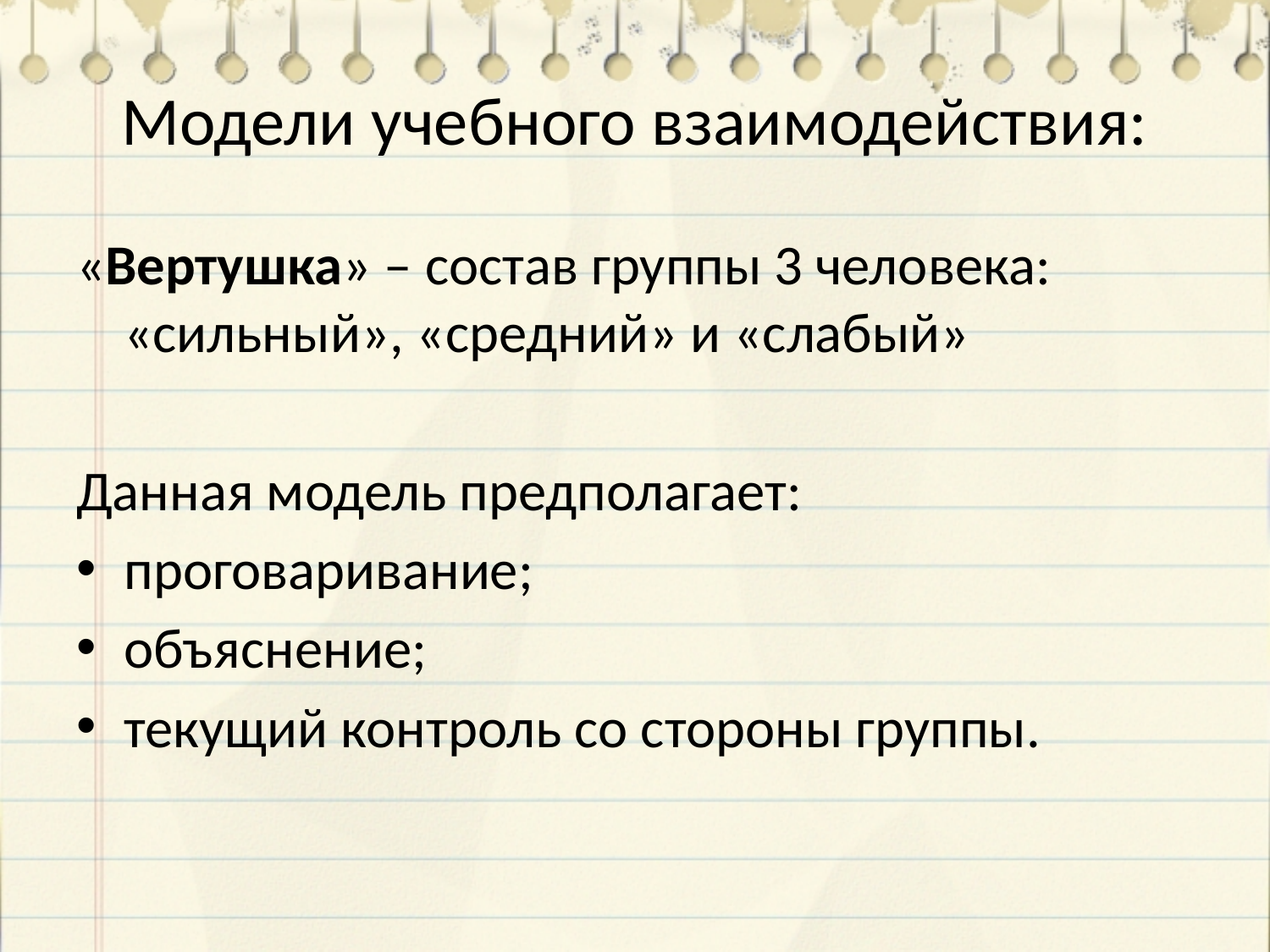

# Модели учебного взаимодействия:
«Вертушка» – состав группы 3 человека: «сильный», «средний» и «слабый»

Данная модель предполагает:
проговаривание;
объяснение;
текущий контроль со стороны группы.